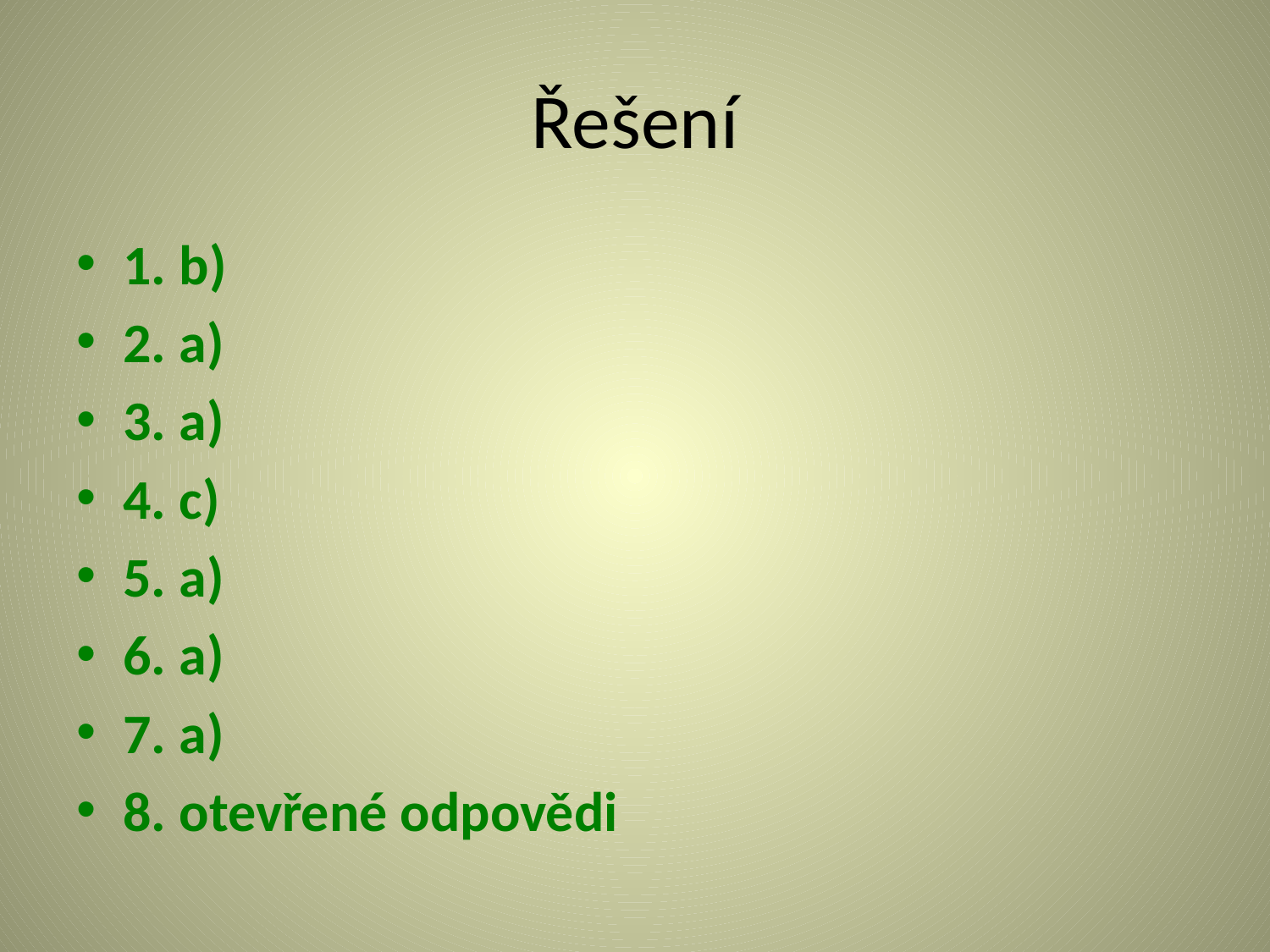

# Řešení
1. b)
2. a)
3. a)
4. c)
5. a)
6. a)
7. a)
8. otevřené odpovědi